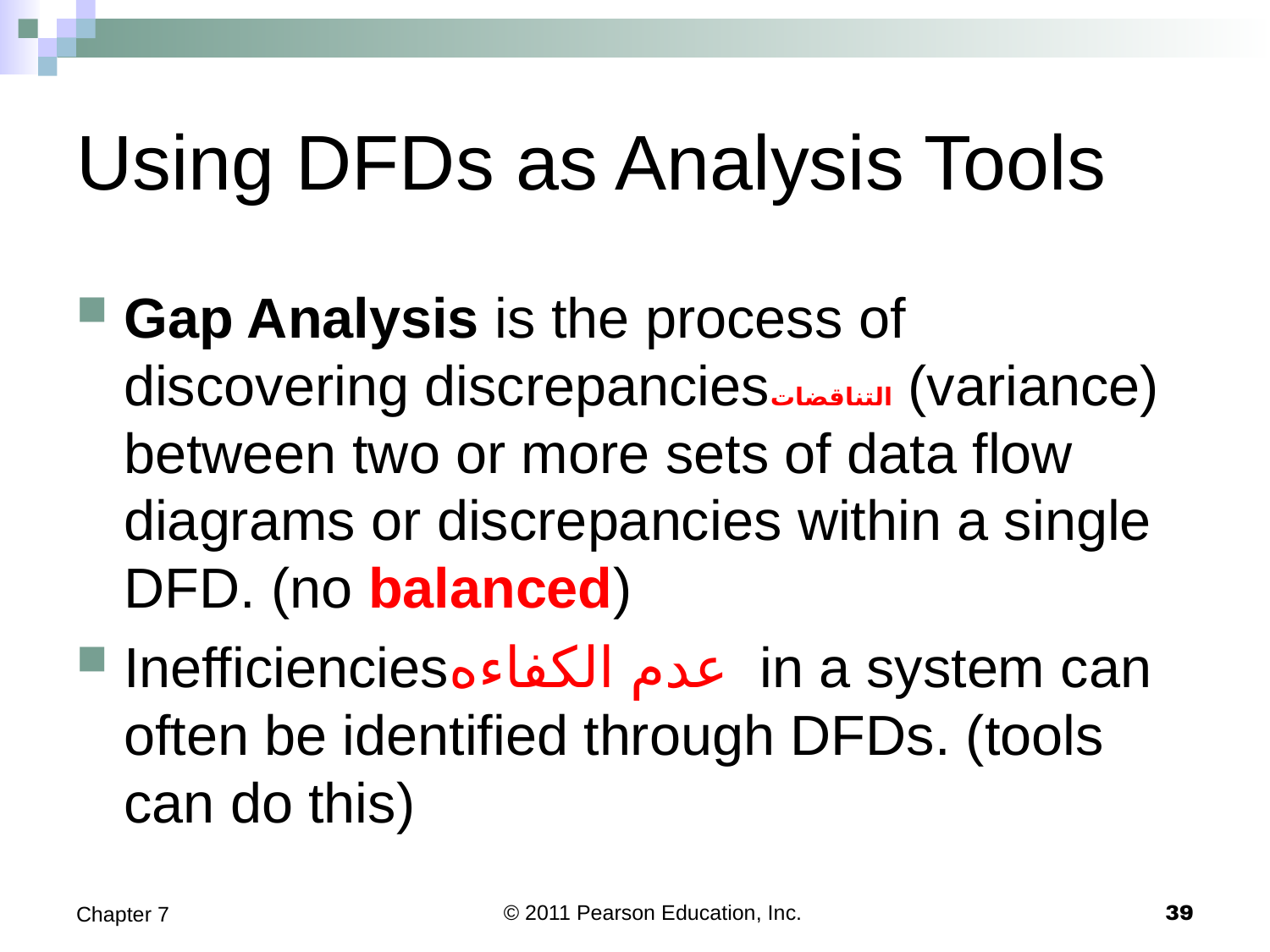

# Using DFDs as Analysis Tools
Gap Analysis is the process of discovering discrepanciesالتناقضات (variance) between two or more sets of data flow diagrams or discrepancies within a single DFD. (no balanced)
Inefficienciesعدم الكفاءه  in a system can often be identified through DFDs. (tools can do this)
Chapter 7
© 2011 Pearson Education, Inc.
39